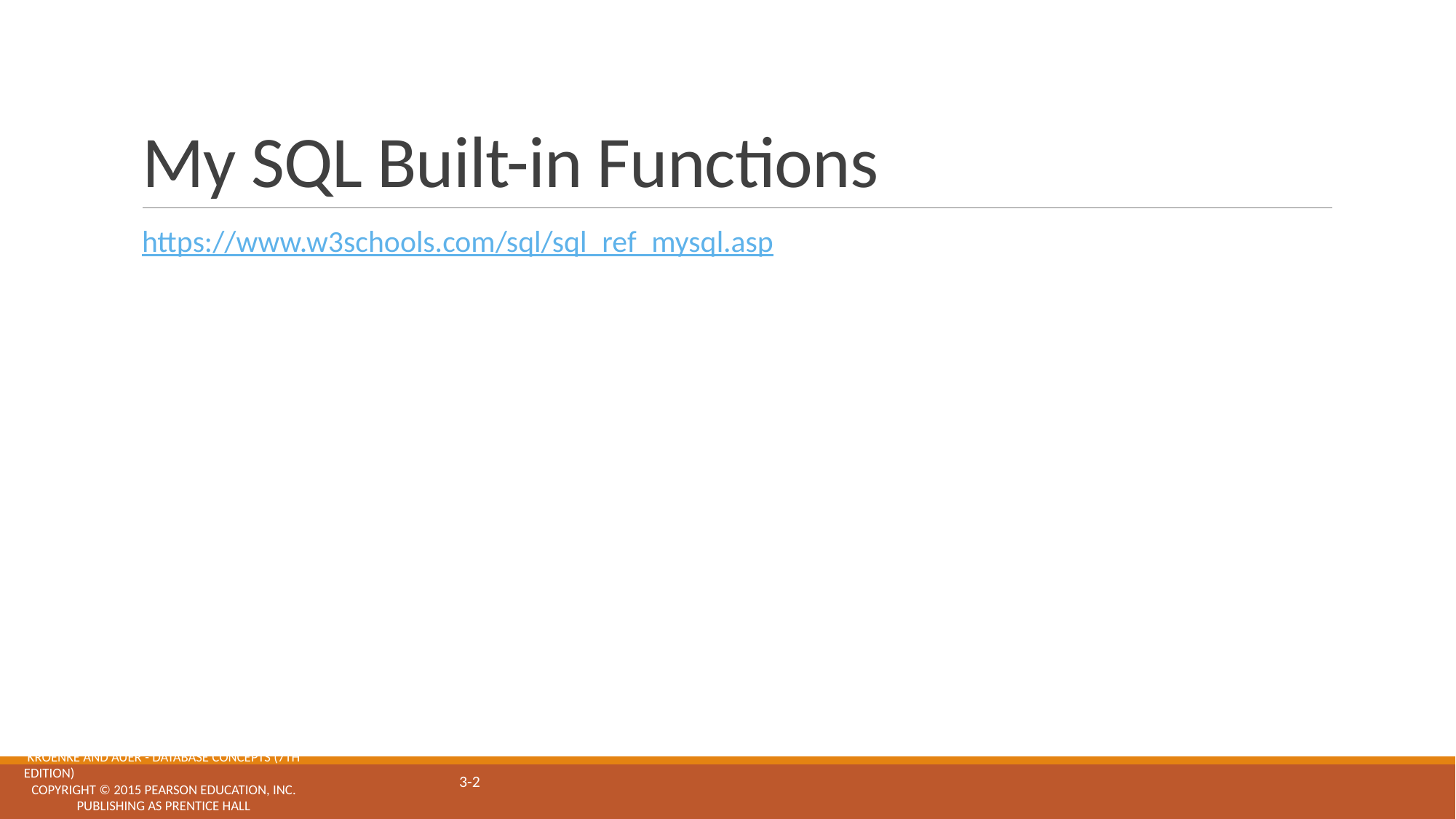

# My SQL Built-in Functions
https://www.w3schools.com/sql/sql_ref_mysql.asp
KROENKE and AUER - DATABASE CONCEPTS (7th Edition)                                                                           Copyright © 2015 Pearson Education, Inc. Publishing as Prentice Hall
3-2